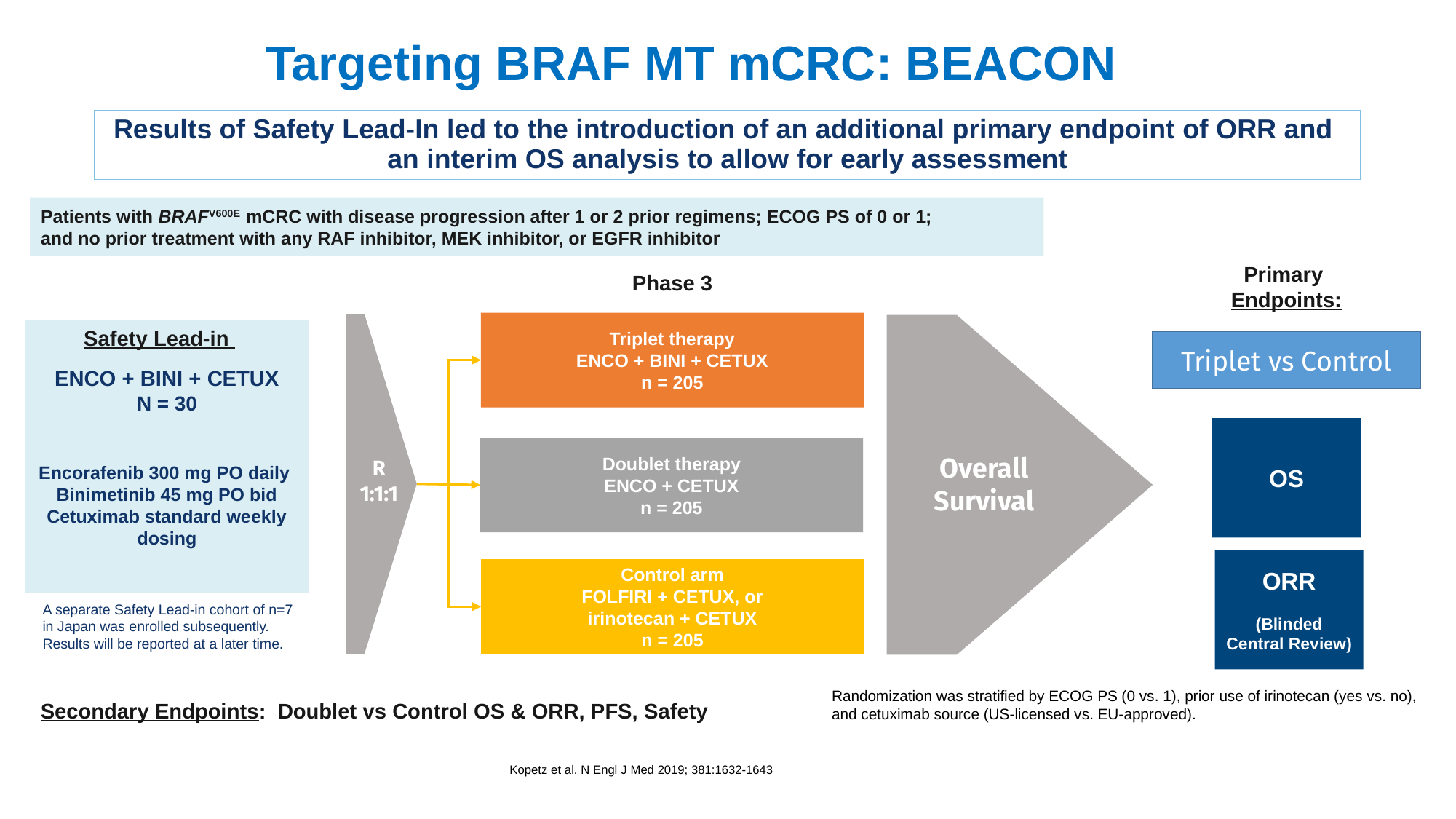

# Targeting BRAF MT mCRC: BEACON
Results of Safety Lead-In led to the introduction of an additional primary endpoint of ORR and
an interim OS analysis to allow for early assessment
Patients with BRAFV600E  mCRC with disease progression after 1 or 2 prior regimens; ECOG PS of 0 or 1;
and no prior treatment with any RAF inhibitor, MEK inhibitor, or EGFR inhibitor
Primary
Endpoints:
Phase 3
Triplet therapy
ENCO + BINI + CETUX
n = 205

Safety Lead-in
ENCO + BINI + CETUX
N = 30

Encorafenib 300 mg PO daily
Binimetinib 45 mg PO bid
Cetuximab standard weekly dosing
Triplet vs Control
OS
Doublet therapy
ENCO + CETUX
n = 205
Overall
Survival
R
1:1:1
ORR
(Blinded Central Review)
Control arm
FOLFIRI + CETUX, or
irinotecan + CETUX
n = 205
A separate Safety Lead-in cohort of n=7 in Japan was enrolled subsequently.
Results will be reported at a later time.
Randomization was stratified by ECOG PS (0 vs. 1), prior use of irinotecan (yes vs. no),
and cetuximab source (US-licensed vs. EU-approved).
Secondary Endpoints:  Doublet vs Control OS & ORR, PFS, Safety
 Kopetz et al. N Engl J Med 2019; 381:1632-1643